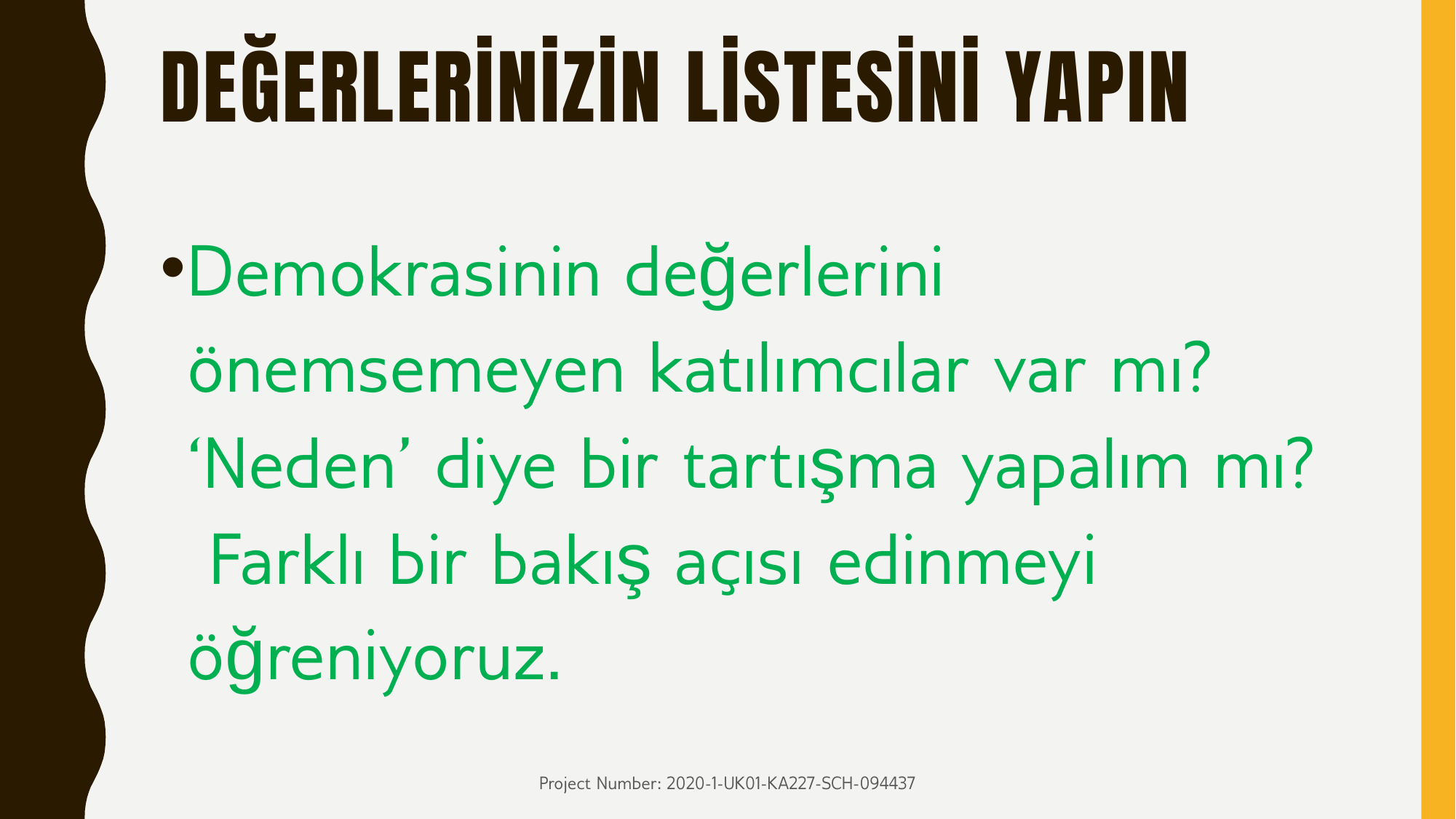

# DEĞERLERİNİZİN LİSTESİNİ YAPIN
Demokrasinin değerlerini önemsemeyen katılımcılar var mı?
‘Neden’ diye bir tartışma yapalım mı?
 Farklı bir bakış açısı edinmeyi öğreniyoruz.
Project Number: 2020-1-UK01-KA227-SCH-094437